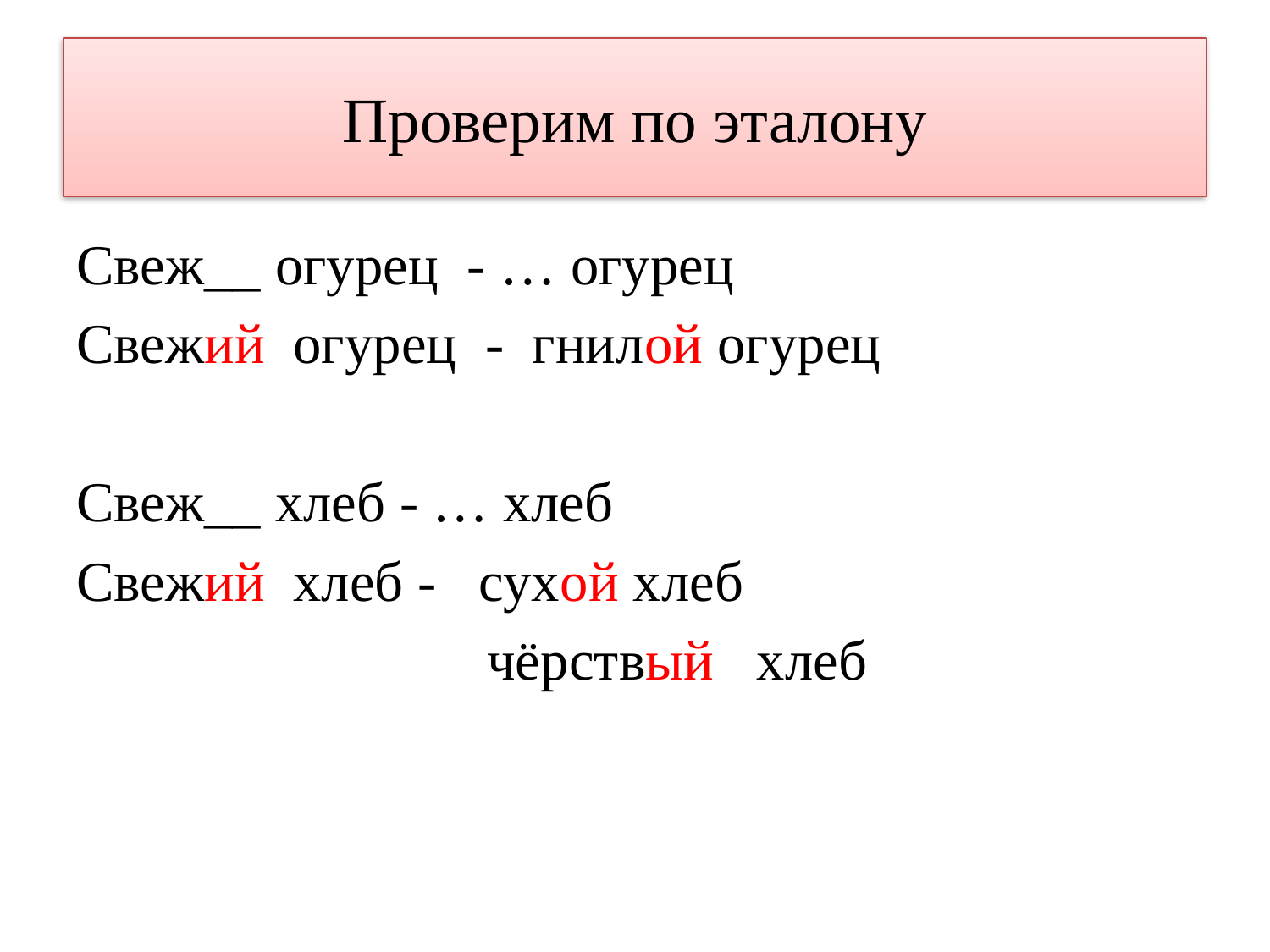

# Проверим по эталону
Свеж__ огурец  - … огурец
Свежий  огурец  -  гнилой огурец

Свеж__ хлеб - … хлеб
Свежий  хлеб -   сухой хлеб
                             чёрствый   хлеб